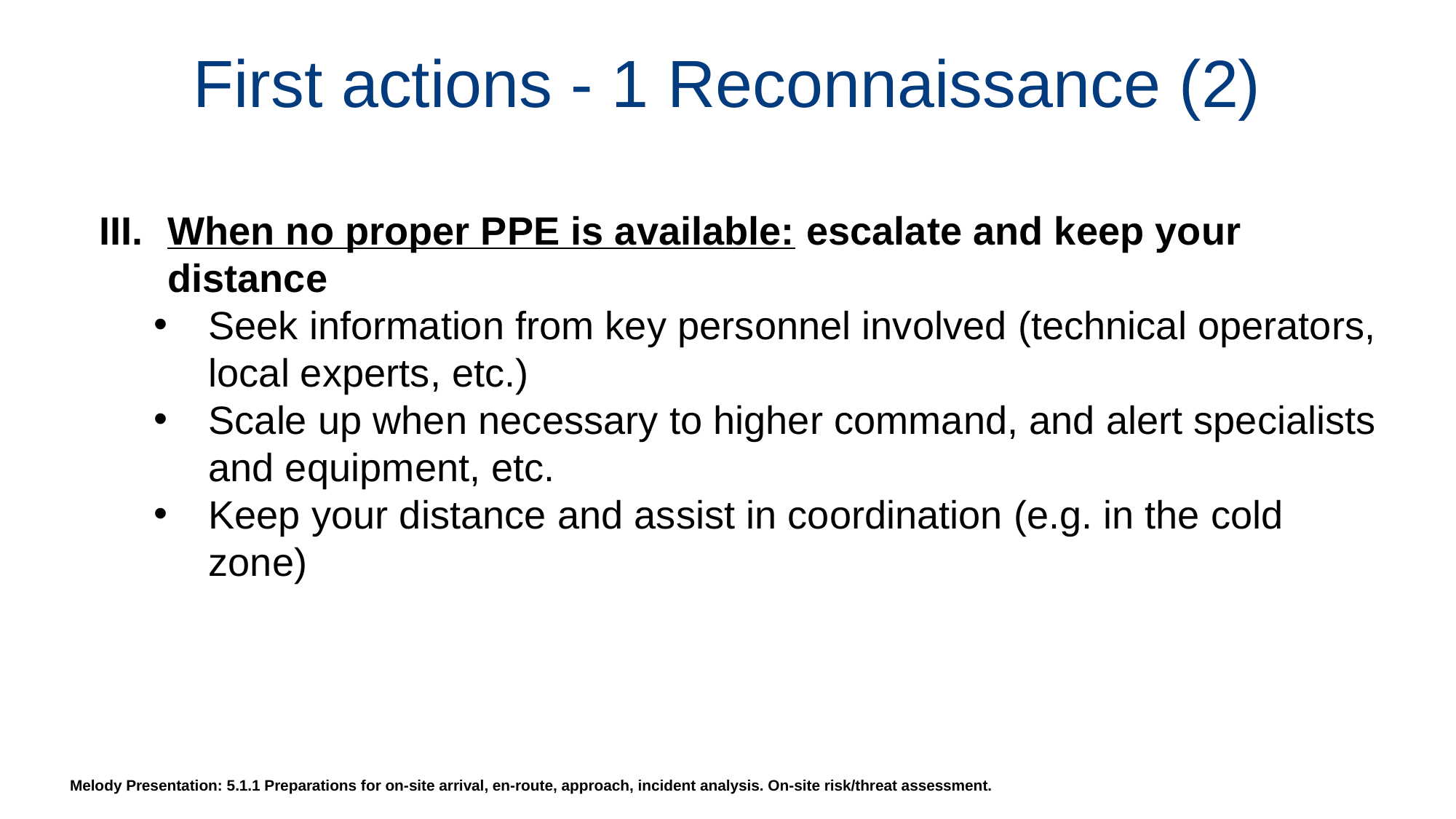

# First actions - 1 Reconnaissance (2)

When no proper PPE is available: escalate and keep your distance
Seek information from key personnel involved (technical operators, local experts, etc.)
Scale up when necessary to higher command, and alert specialists and equipment, etc.
Keep your distance and assist in coordination (e.g. in the cold zone)

Melody Presentation: 5.1.1 Preparations for on-site arrival, en-route, approach, incident analysis. On-site risk/threat assessment.